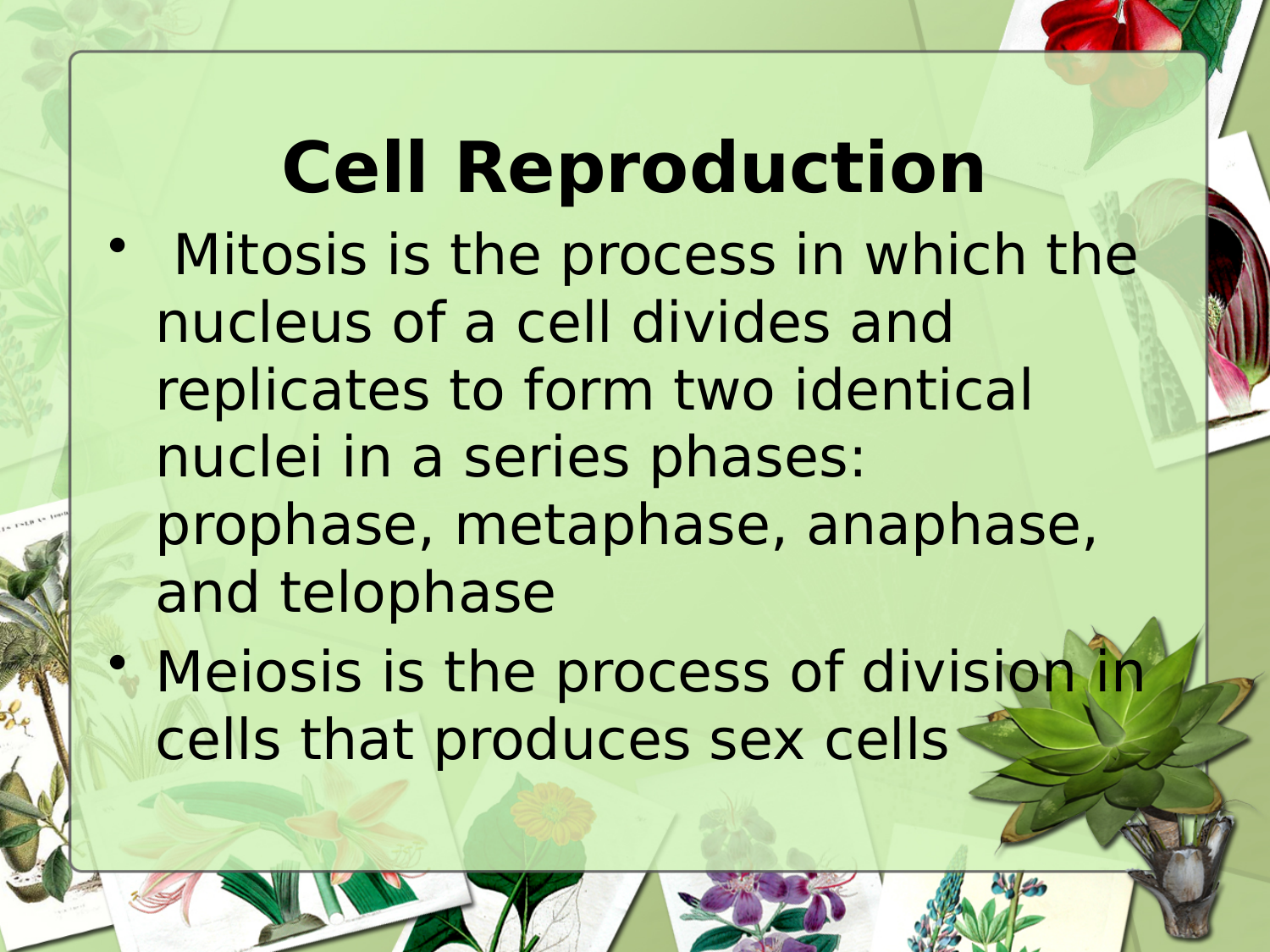

# Cell Reproduction
 Mitosis is the process in which the nucleus of a cell divides and replicates to form two identical nuclei in a series phases: prophase, metaphase, anaphase, and telophase
Meiosis is the process of division in cells that produces sex cells